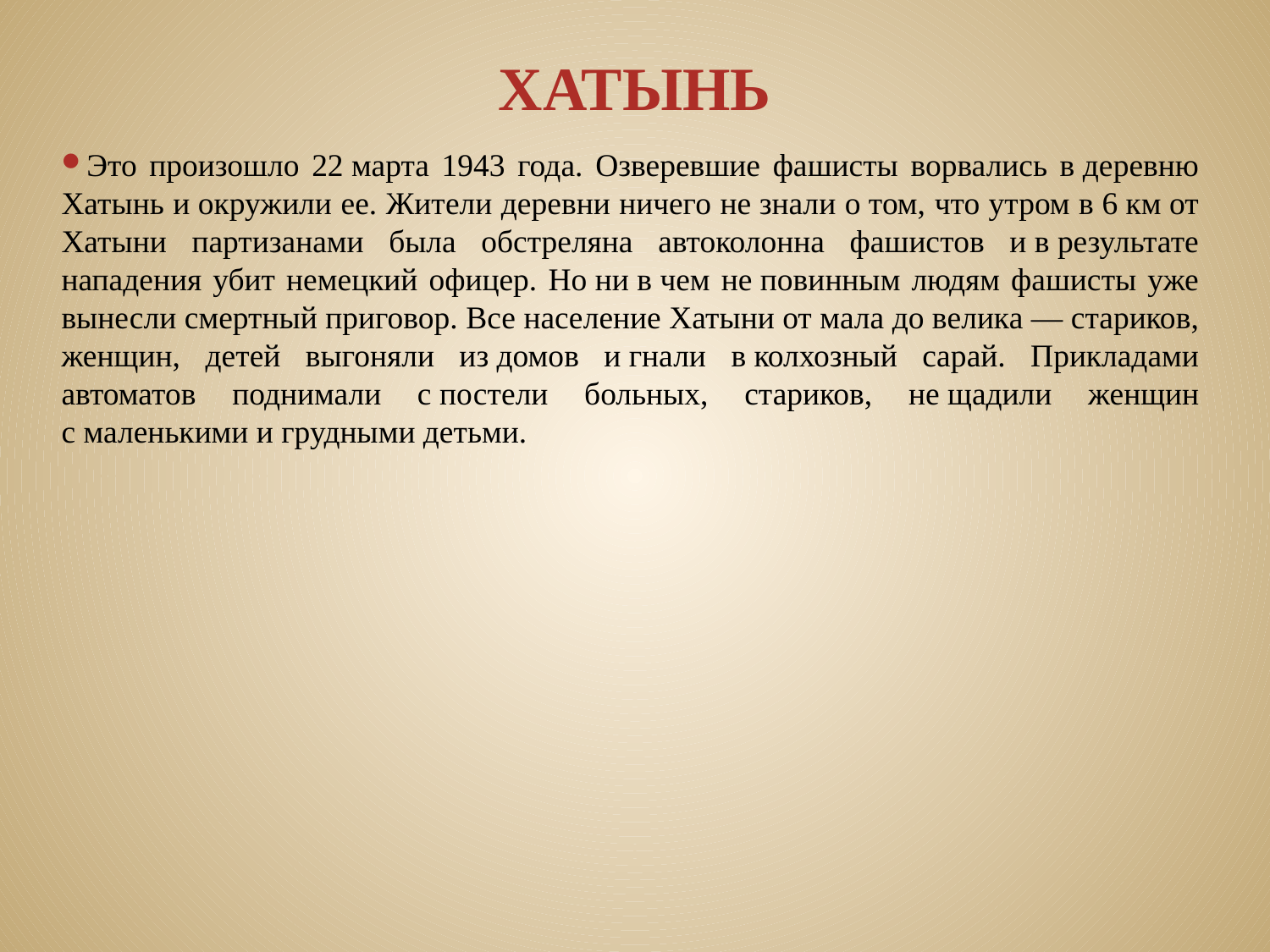

# ХАТЫНЬ
Это произошло 22 марта 1943 года. Озверевшие фашисты ворвались в деревню Хатынь и окружили ее. Жители деревни ничего не знали о том, что утром в 6 км от Хатыни партизанами была обстреляна автоколонна фашистов и в результате нападения убит немецкий офицер. Но ни в чем не повинным людям фашисты уже вынесли смертный приговор. Все население Хатыни от мала до велика — стариков, женщин, детей выгоняли из домов и гнали в колхозный сарай. Прикладами автоматов поднимали с постели больных, стариков, не щадили женщин с маленькими и грудными детьми.